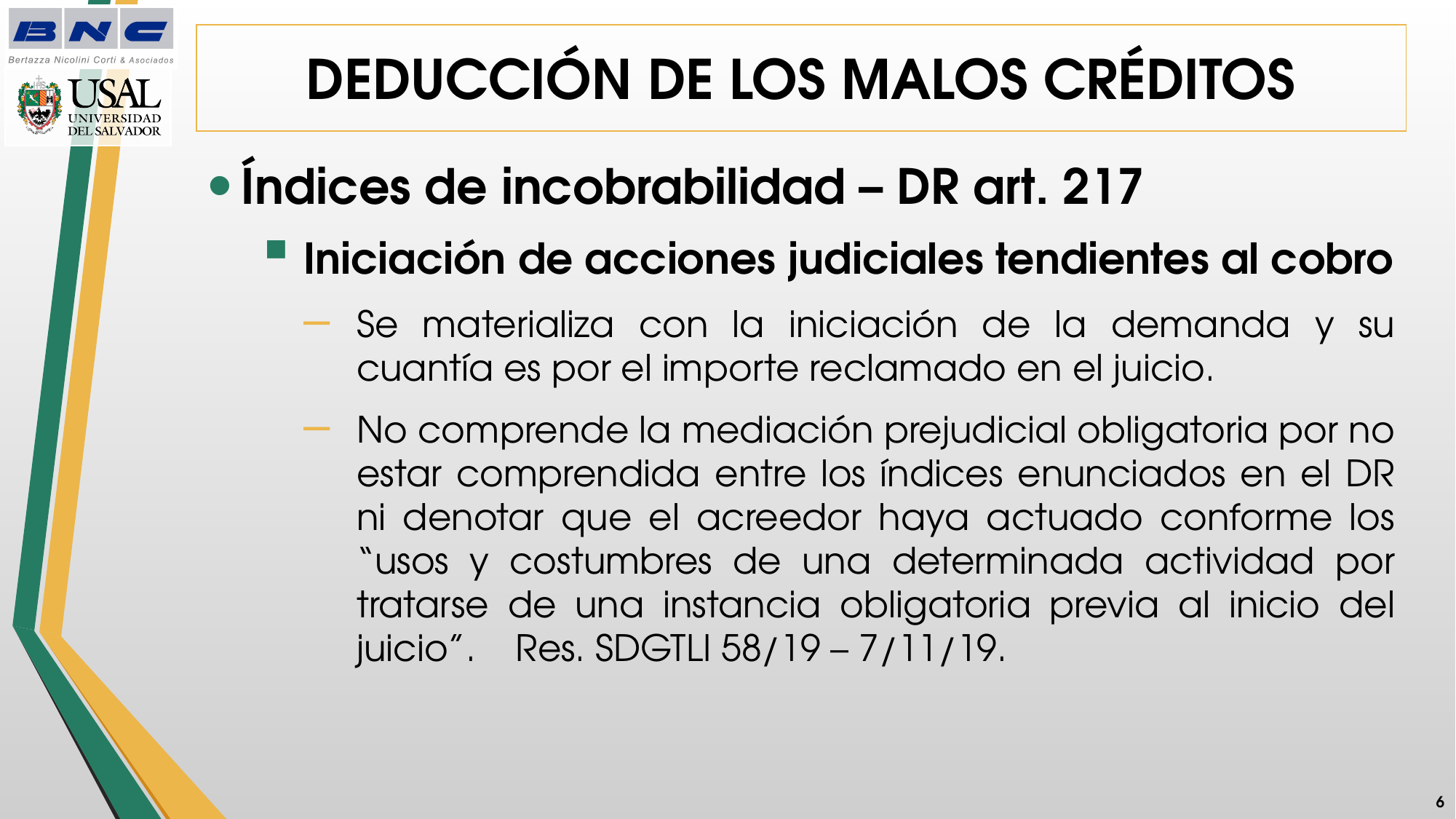

# DEDUCCIÓN DE LOS MALOS CRÉDITOS
Índices de incobrabilidad – DR art. 217
Iniciación de acciones judiciales tendientes al cobro
Se materializa con la iniciación de la demanda y su cuantía es por el importe reclamado en el juicio.
No comprende la mediación prejudicial obligatoria por no estar comprendida entre los índices enunciados en el DR ni denotar que el acreedor haya actuado conforme los “usos y costumbres de una determinada actividad por tratarse de una instancia obligatoria previa al inicio del juicio”.    Res. SDGTLI 58/19 – 7/11/19.
6